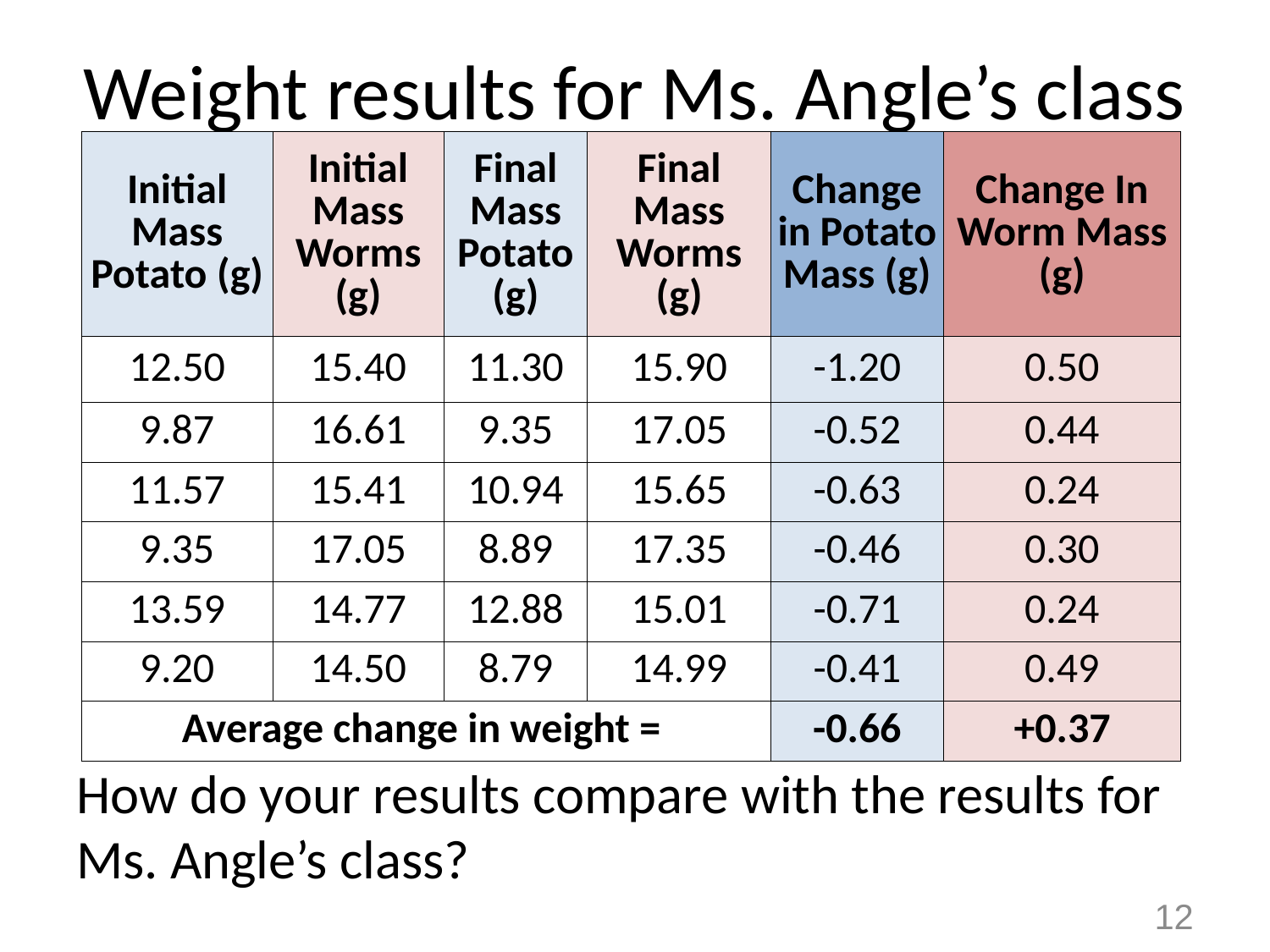

# Weight results for Ms. Angle’s class
| Initial Mass Potato (g) | Initial Mass Worms (g) | Final Mass Potato (g) | Final Mass Worms (g) | Change in Potato Mass (g) | Change In Worm Mass (g) |
| --- | --- | --- | --- | --- | --- |
| 12.50 | 15.40 | 11.30 | 15.90 | -1.20 | 0.50 |
| 9.87 | 16.61 | 9.35 | 17.05 | -0.52 | 0.44 |
| 11.57 | 15.41 | 10.94 | 15.65 | -0.63 | 0.24 |
| 9.35 | 17.05 | 8.89 | 17.35 | -0.46 | 0.30 |
| 13.59 | 14.77 | 12.88 | 15.01 | -0.71 | 0.24 |
| 9.20 | 14.50 | 8.79 | 14.99 | -0.41 | 0.49 |
| Average change in weight = |  |  |  | -0.66 | +0.37 |
How do your results compare with the results for Ms. Angle’s class?
12